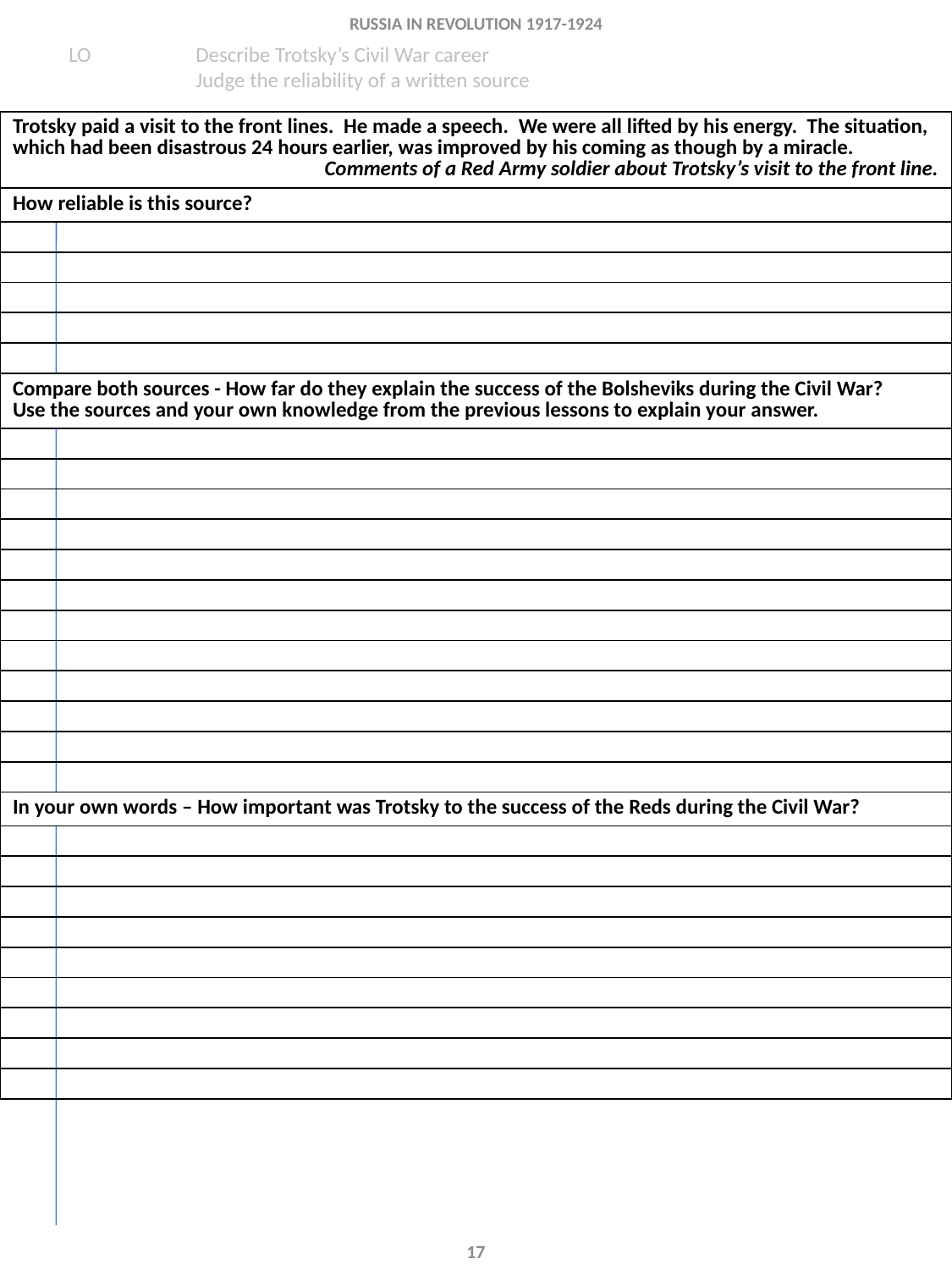

RUSSIA IN REVOLUTION 1917-1924
LO 	Describe Trotsky’s Civil War career
	Judge the reliability of a written source
| Trotsky paid a visit to the front lines. He made a speech. We were all lifted by his energy. The situation, which had been disastrous 24 hours earlier, was improved by his coming as though by a miracle. Comments of a Red Army soldier about Trotsky’s visit to the front line. |
| --- |
| How reliable is this source? |
|  |
|  |
|  |
|  |
|  |
| Compare both sources - How far do they explain the success of the Bolsheviks during the Civil War? Use the sources and your own knowledge from the previous lessons to explain your answer. |
|  |
|  |
|  |
|  |
|  |
|  |
|  |
|  |
|  |
|  |
|  |
|  |
| In your own words – How important was Trotsky to the success of the Reds during the Civil War? |
|  |
|  |
|  |
|  |
|  |
|  |
|  |
|  |
|  |
17